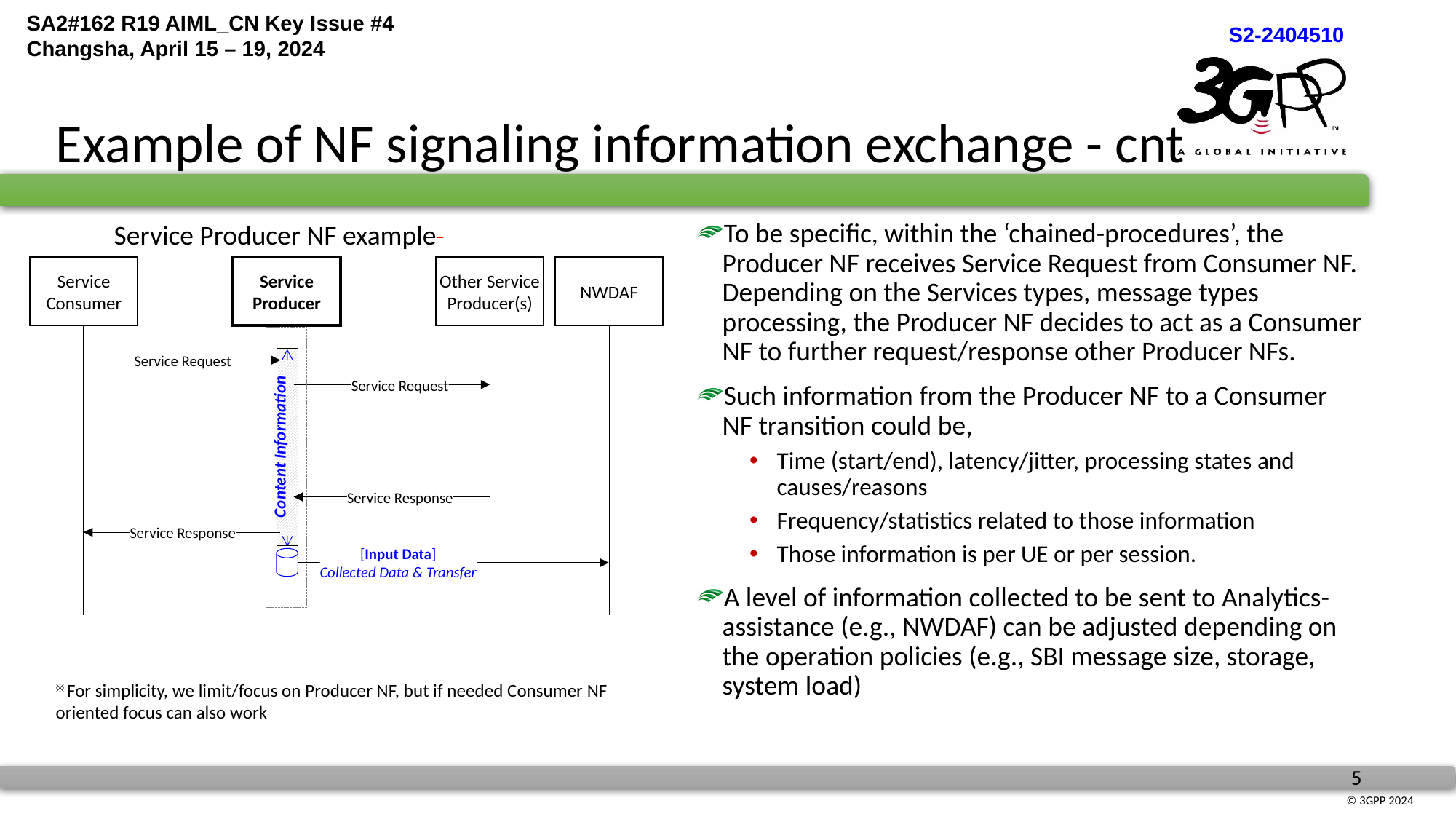

Example of NF signaling information exchange - cnt
Service Producer NF example
To be specific, within the ‘chained-procedures’, the Producer NF receives Service Request from Consumer NF. Depending on the Services types, message types processing, the Producer NF decides to act as a Consumer NF to further request/response other Producer NFs.
Such information from the Producer NF to a Consumer NF transition could be,
Time (start/end), latency/jitter, processing states and causes/reasons
Frequency/statistics related to those information
Those information is per UE or per session.
A level of information collected to be sent to Analytics-assistance (e.g., NWDAF) can be adjusted depending on the operation policies (e.g., SBI message size, storage, system load)
Service Consumer
Service Producer
Other Service
Producer(s)
NWDAF

Service Request
Service Request
Content Information
Service Response
Service Response
[Input Data]
Collected Data & Transfer

※ For simplicity, we limit/focus on Producer NF, but if needed Consumer NF oriented focus can also work